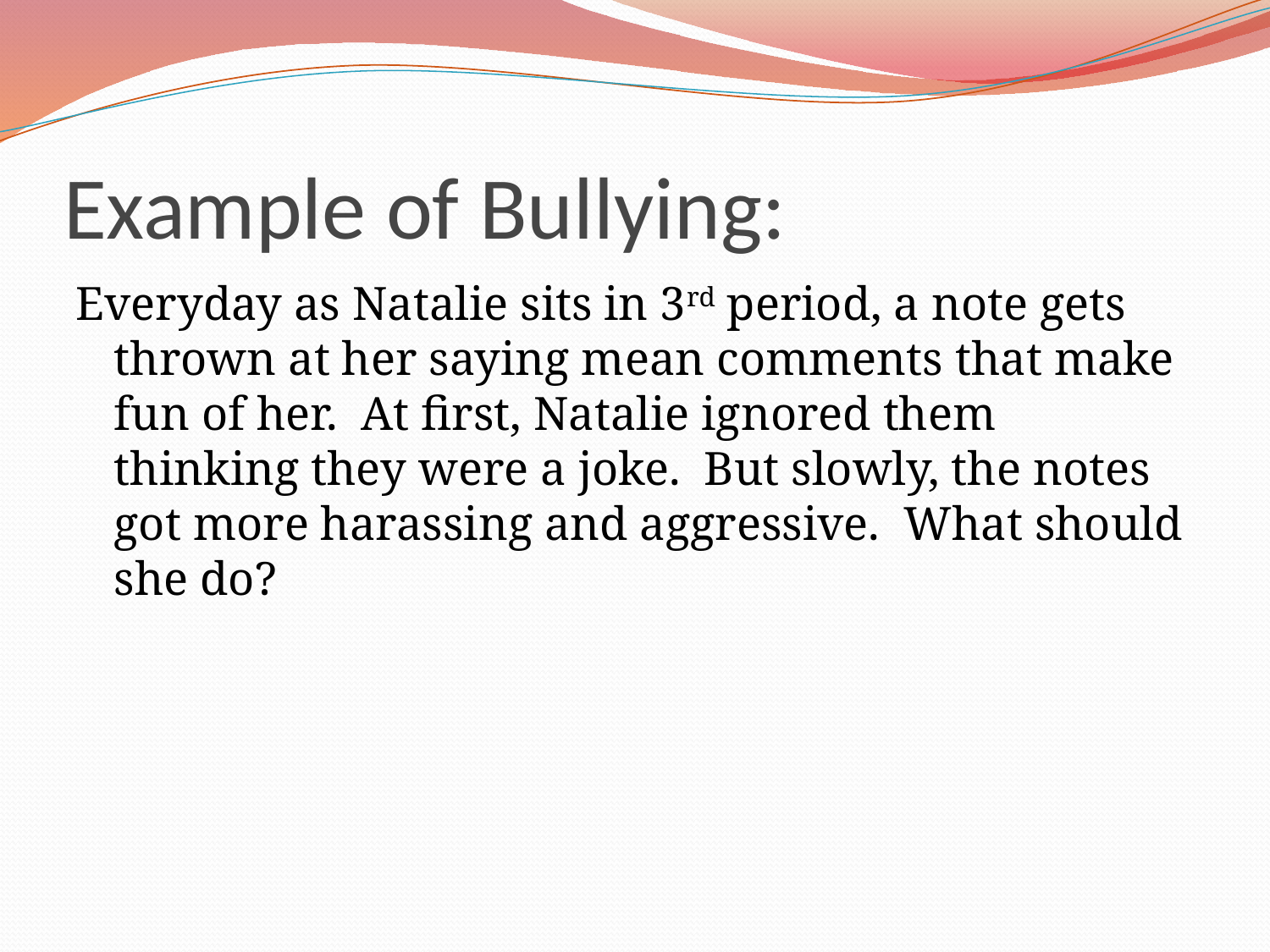

# Example of Bullying:
Everyday as Natalie sits in 3rd period, a note gets thrown at her saying mean comments that make fun of her.  At first, Natalie ignored them thinking they were a joke.  But slowly, the notes got more harassing and aggressive.  What should she do?